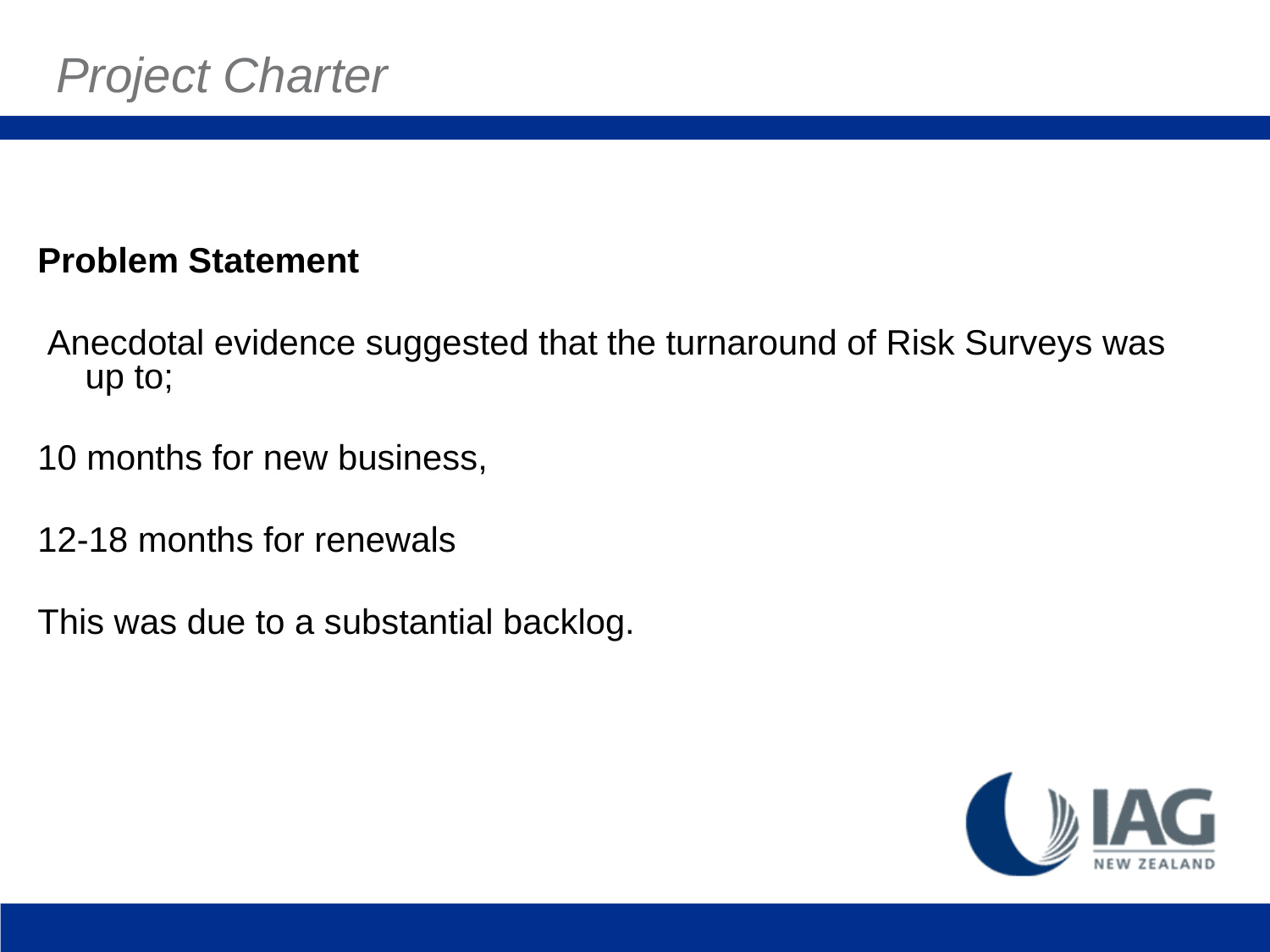

# Project Charter

Problem Statement

 Anecdotal evidence suggested that the turnaround of Risk Surveys was up to;

10 months for new business,

12-18 months for renewals

This was due to a substantial backlog.